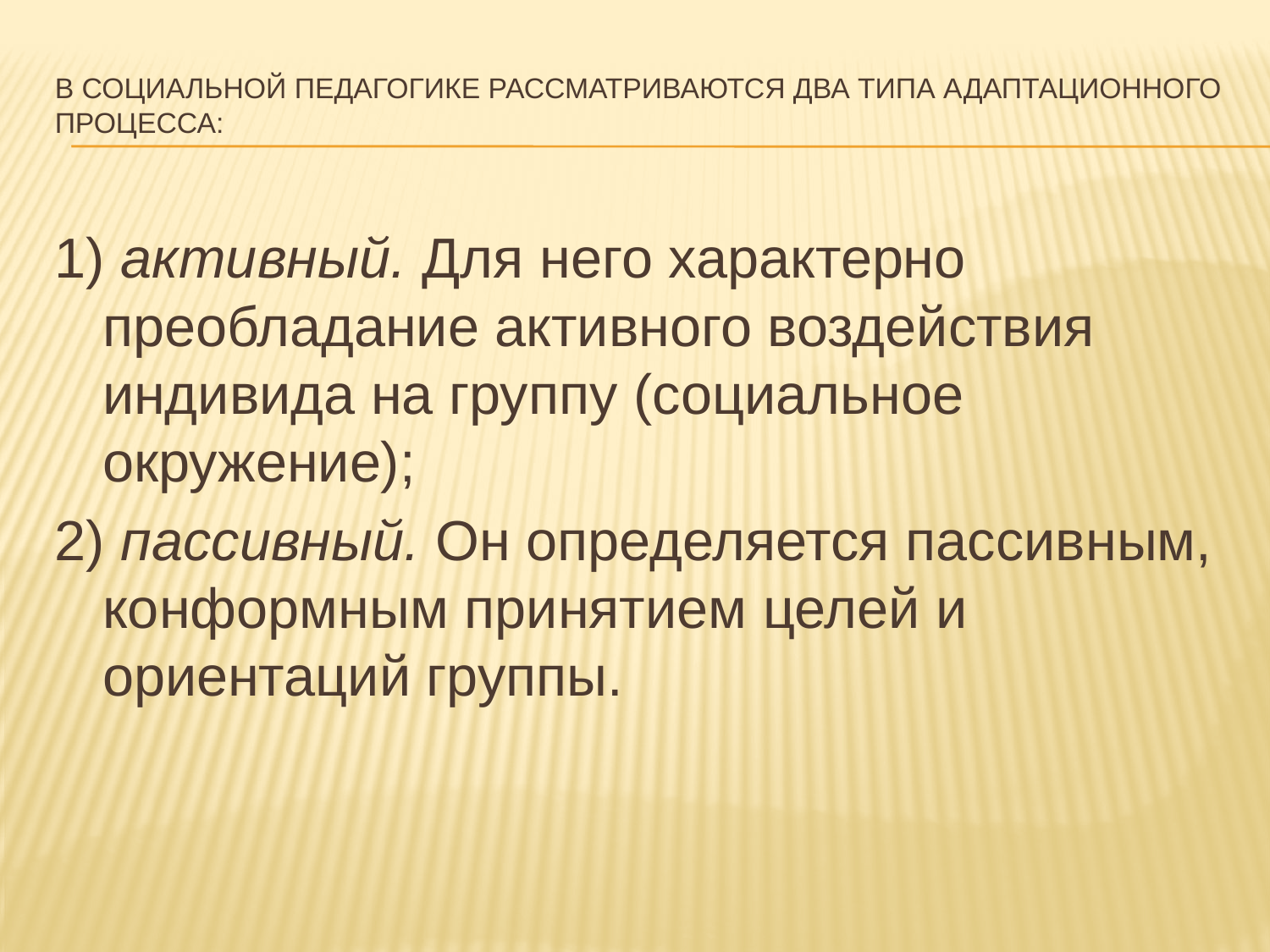

# В социальной педагогике рассматриваются два типа адаптационного процесса:
1) активный. Для него характерно преобладание активного воздействия индивида на группу (социальное окружение);
2) пассивный. Он определяется пассивным, конформным принятием целей и ориентаций группы.